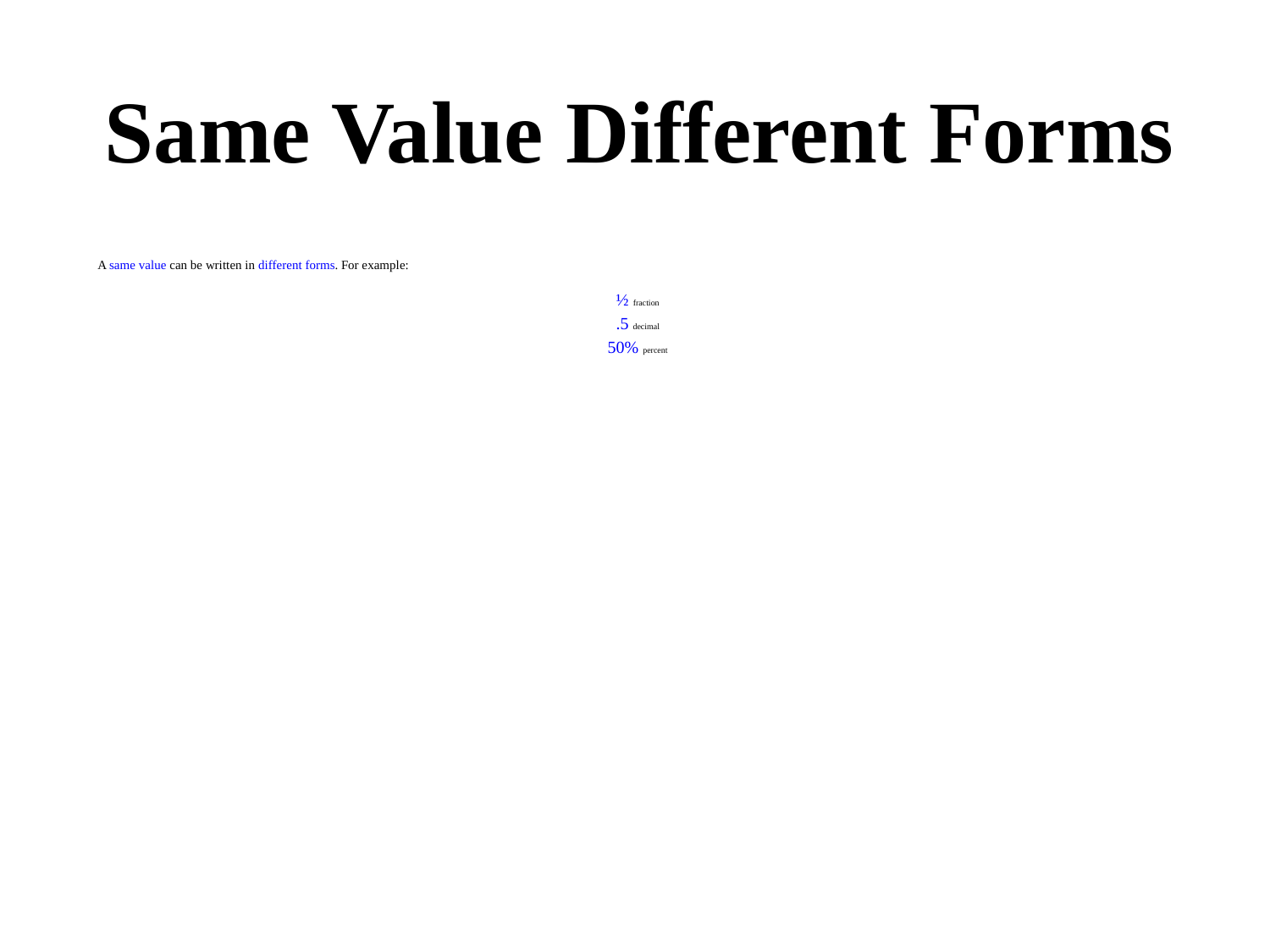

# Same Value Different Forms
A same value can be written in different forms. For example:

½ fraction
.5 decimal
50% percent